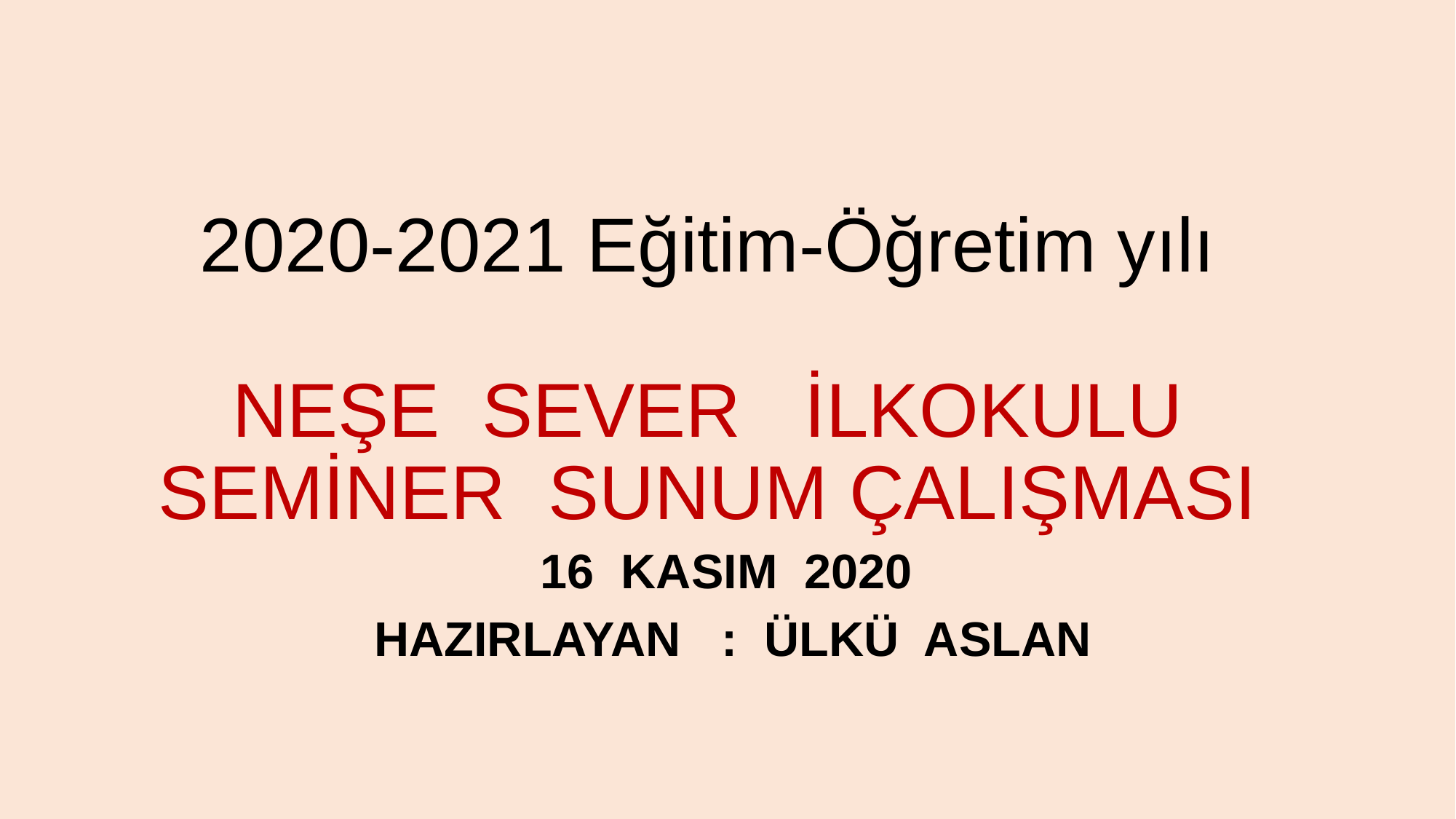

# 2020-2021 Eğitim-Öğretim yılı NEŞE  SEVER   İLKOKULU SEMİNER  SUNUM ÇALIŞMASI
16  KASIM  2020
HAZIRLAYAN   :  ÜLKÜ  ASLAN